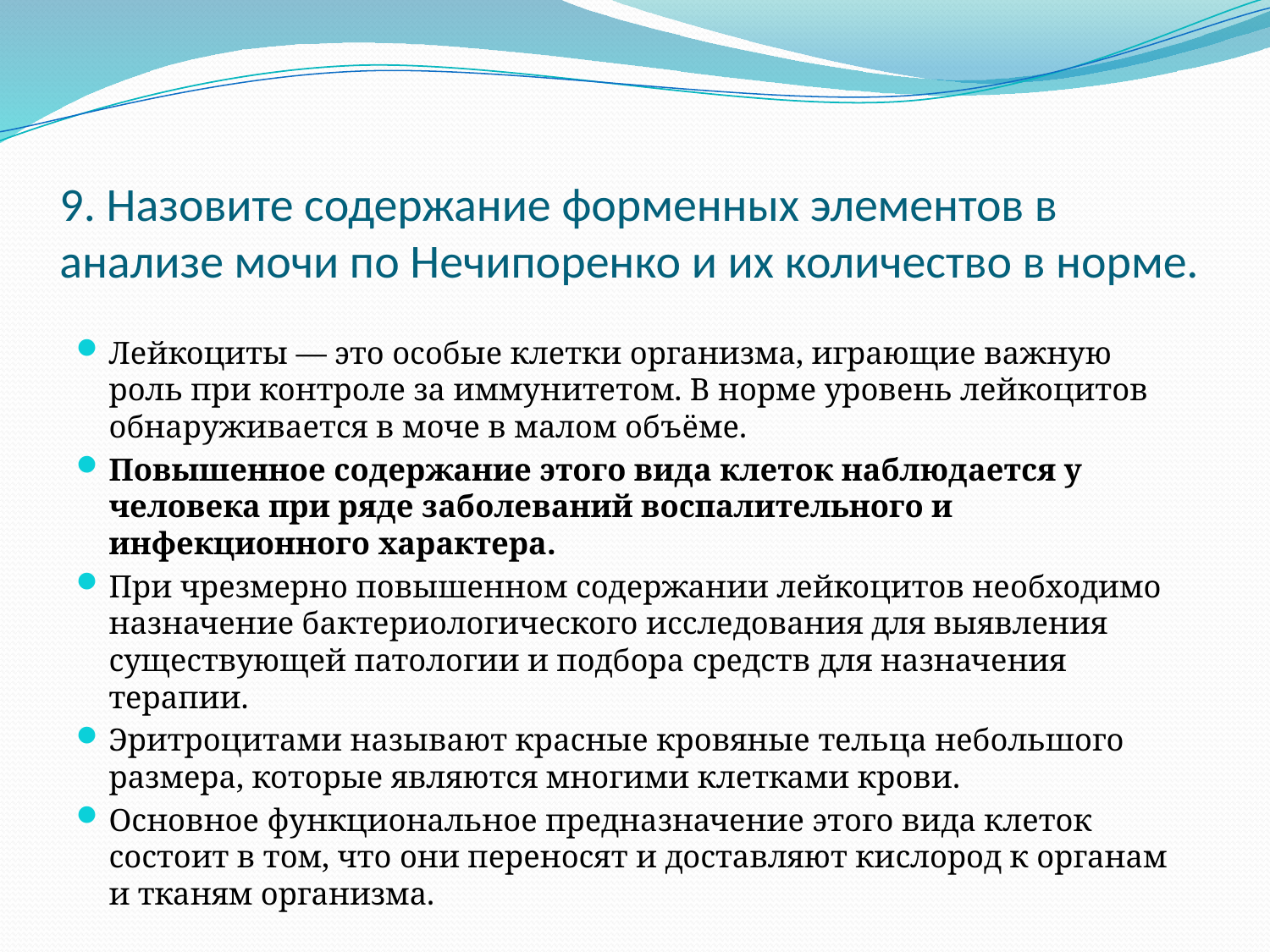

# 9. Назовите содержание форменных элементов в анализе мочи по Нечипоренко и их количество в норме.
Лейкоциты — это особые клетки организма, играющие важную роль при контроле за иммунитетом. В норме уровень лейкоцитов обнаруживается в моче в малом объёме.
Повышенное содержание этого вида клеток наблюдается у человека при ряде заболеваний воспалительного и инфекционного характера.
При чрезмерно повышенном содержании лейкоцитов необходимо назначение бактериологического исследования для выявления существующей патологии и подбора средств для назначения терапии.
Эритроцитами называют красные кровяные тельца небольшого размера, которые являются многими клетками крови.
Основное функциональное предназначение этого вида клеток состоит в том, что они переносят и доставляют кислород к органам и тканям организма.